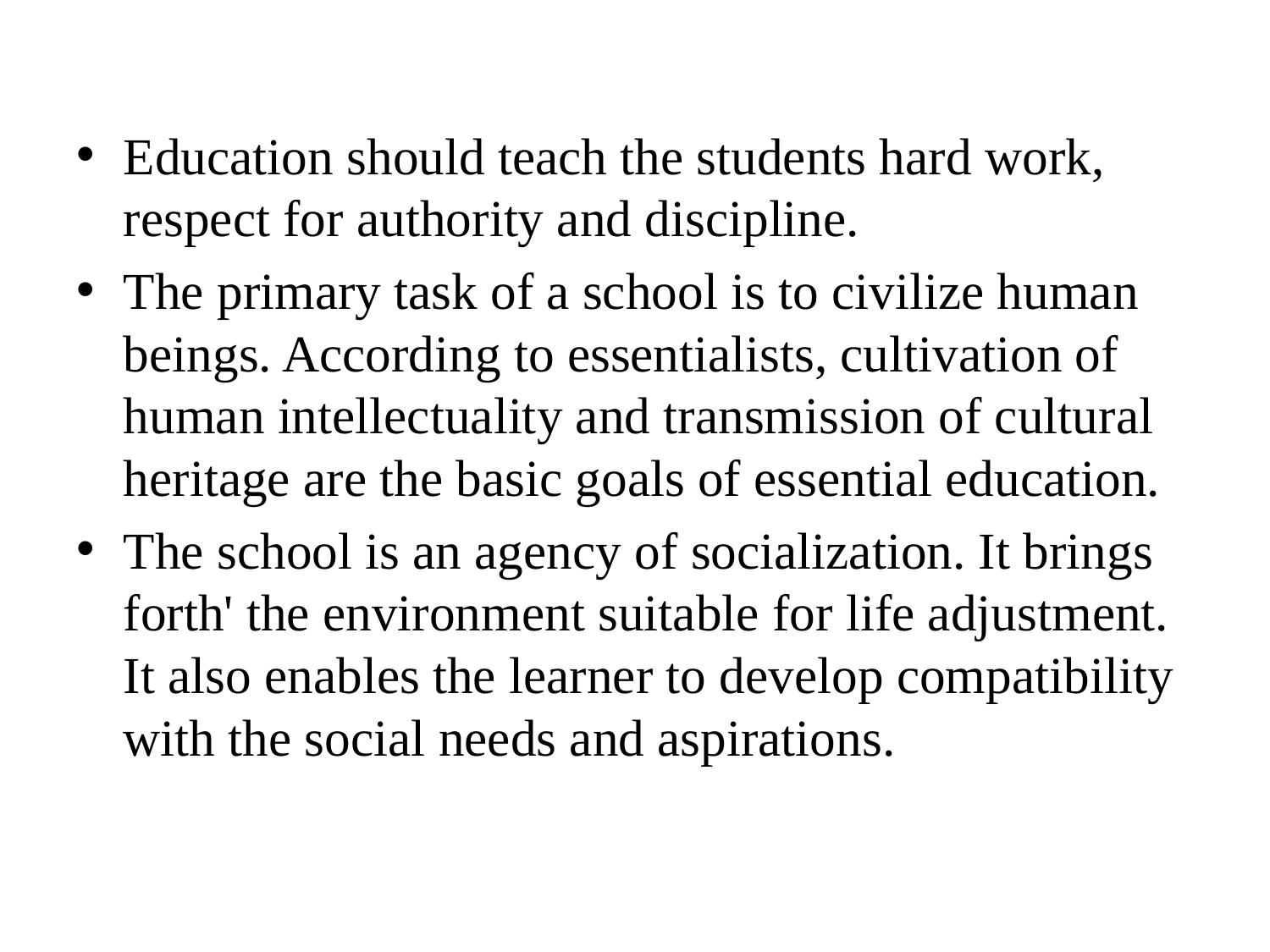

#
Education should teach the students hard work, respect for authority and discipline.
The primary task of a school is to civilize human beings. According to essentialists, cultivation of human intellectuality and transmission of cultural heritage are the basic goals of essential education.
The school is an agency of socialization. It brings forth' the environment suitable for life adjustment. It also enables the learner to develop compatibility with the social needs and aspirations.